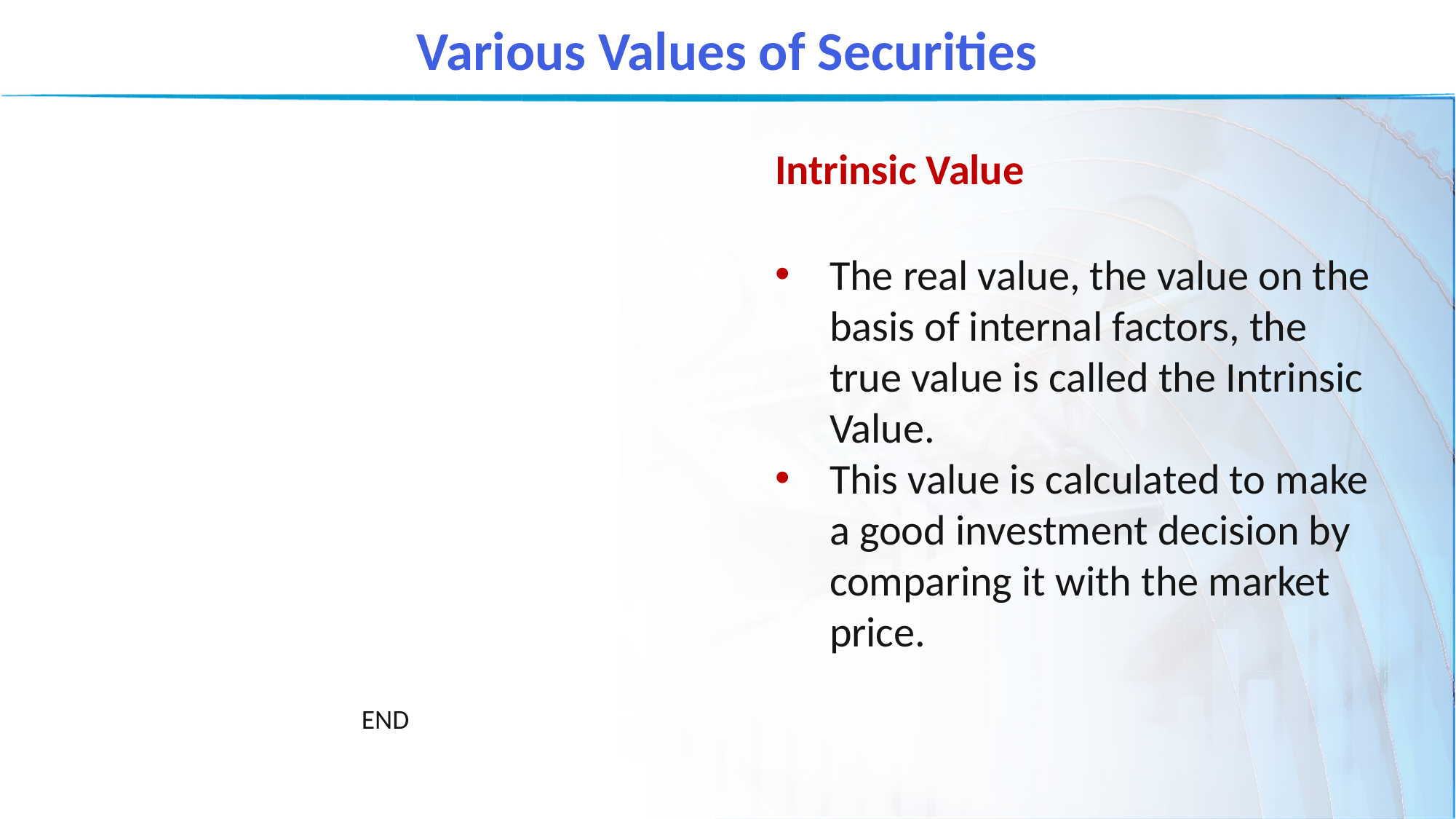

Various Values of Securities
Intrinsic Value

The real value, the value on the basis of internal factors, the true value is called the Intrinsic Value.
This value is calculated to make a good investment decision by comparing it with the market price.
END